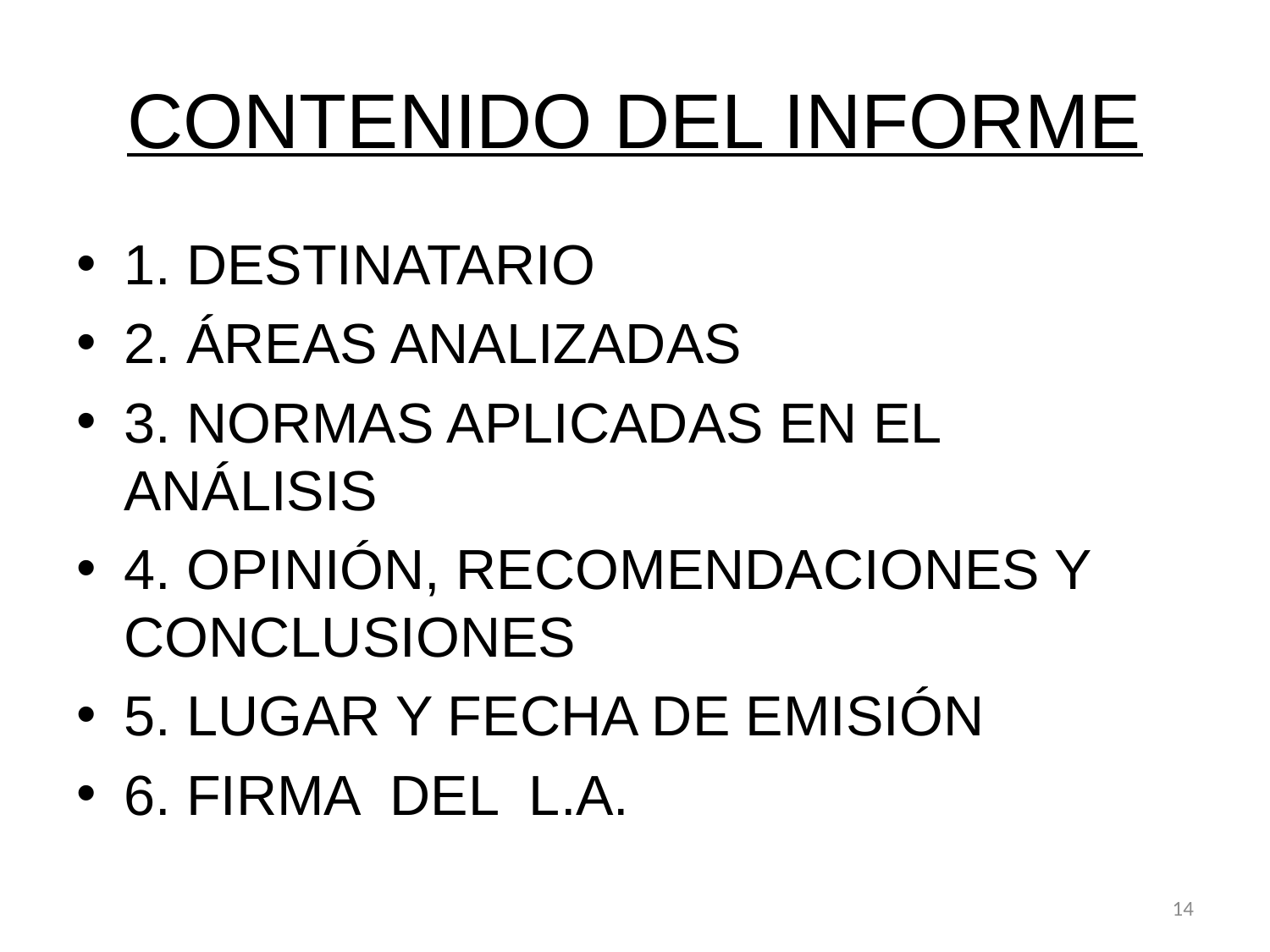

# CONTENIDO DEL INFORME
1. DESTINATARIO
2. ÁREAS ANALIZADAS
3. NORMAS APLICADAS EN EL ANÁLISIS
4. OPINIÓN, RECOMENDACIONES Y CONCLUSIONES
5. LUGAR Y FECHA DE EMISIÓN
6. FIRMA  DEL  L.A.

14